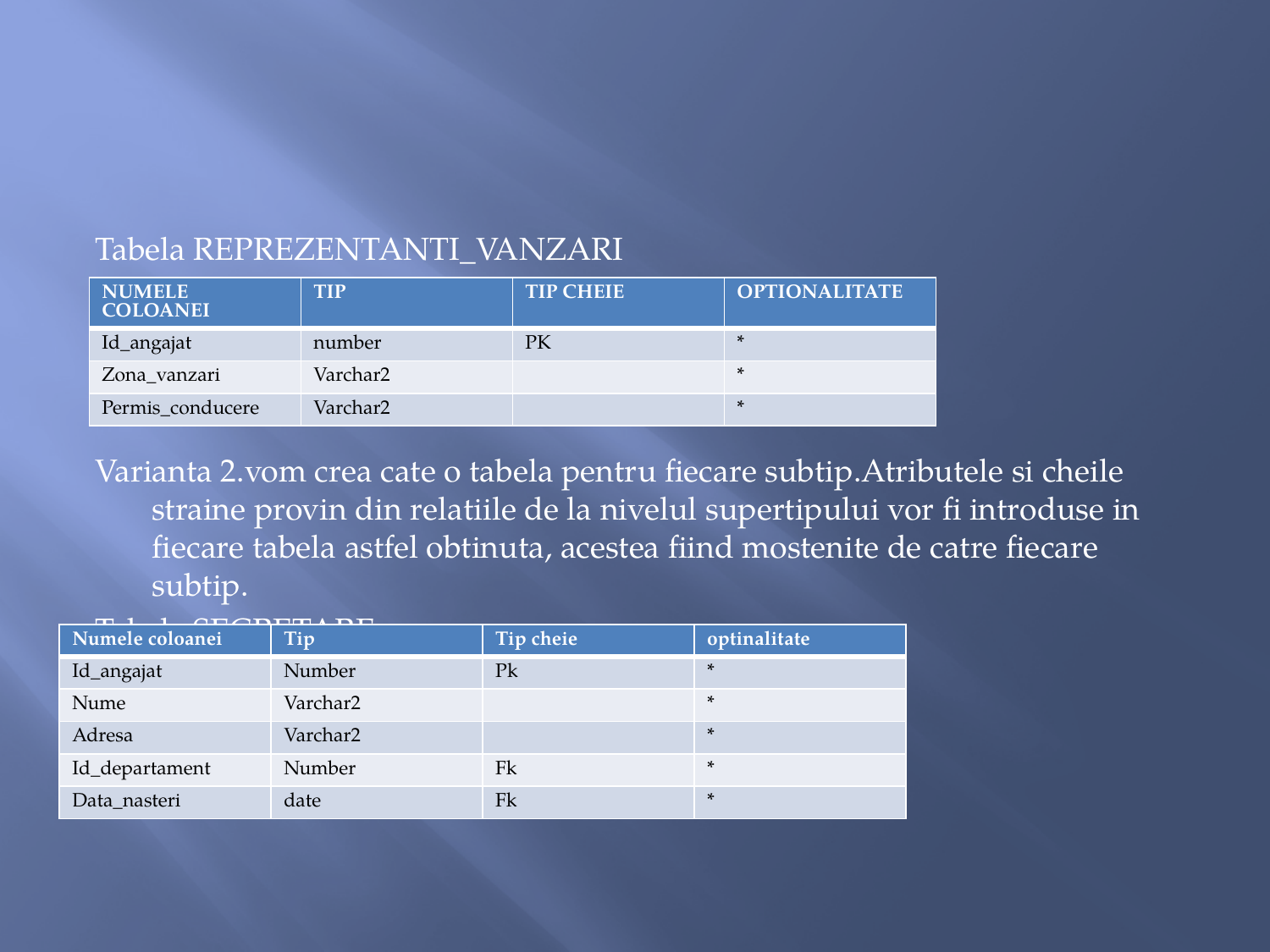

#
Tabela REPREZENTANTI_VANZARI

Varianta 2.vom crea cate o tabela pentru fiecare subtip.Atributele si cheile straine provin din relatiile de la nivelul supertipului vor fi introduse in fiecare tabela astfel obtinuta, acestea fiind mostenite de catre fiecare subtip.
Tabela SECRETARE

| NUMELE COLOANEI | TIP | TIP CHEIE | OPTIONALITATE |
| --- | --- | --- | --- |
| Id\_angajat | number | PK | \* |
| Zona\_vanzari | Varchar2 |  | \* |
| Permis\_conducere | Varchar2 |  | \* |
| Numele coloanei | Tip | Tip cheie | optinalitate |
| --- | --- | --- | --- |
| Id\_angajat | Number | Pk | \* |
| Nume | Varchar2 |  | \* |
| Adresa | Varchar2 |  | \* |
| Id\_departament | Number | Fk | \* |
| Data\_nasteri | date | Fk | \* |